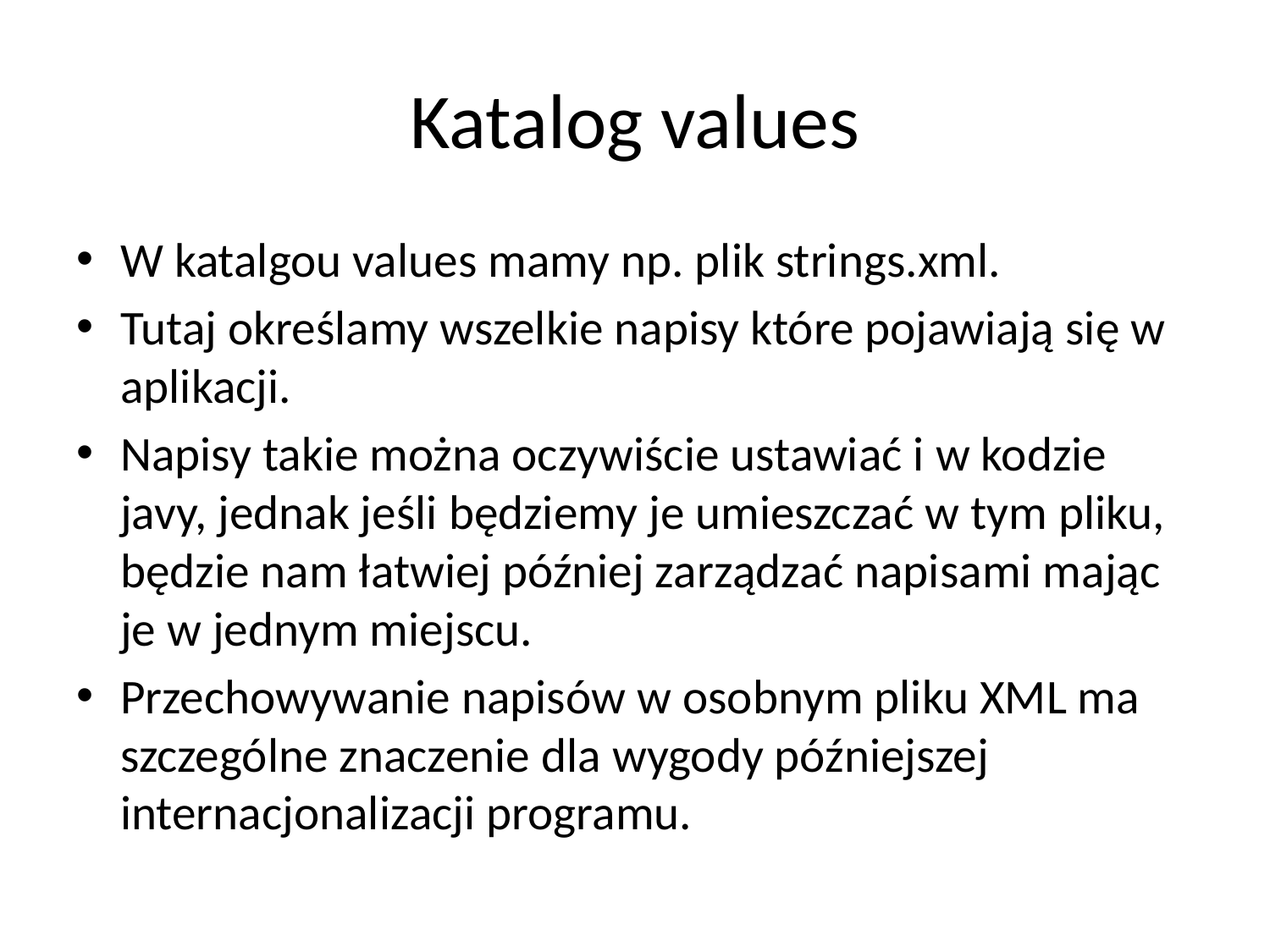

# Katalog values
W katalgou values mamy np. plik strings.xml.
Tutaj określamy wszelkie napisy które pojawiają się w aplikacji.
Napisy takie można oczywiście ustawiać i w kodzie javy, jednak jeśli będziemy je umieszczać w tym pliku, będzie nam łatwiej później zarządzać napisami mając je w jednym miejscu.
Przechowywanie napisów w osobnym pliku XML ma szczególne znaczenie dla wygody późniejszej internacjonalizacji programu.